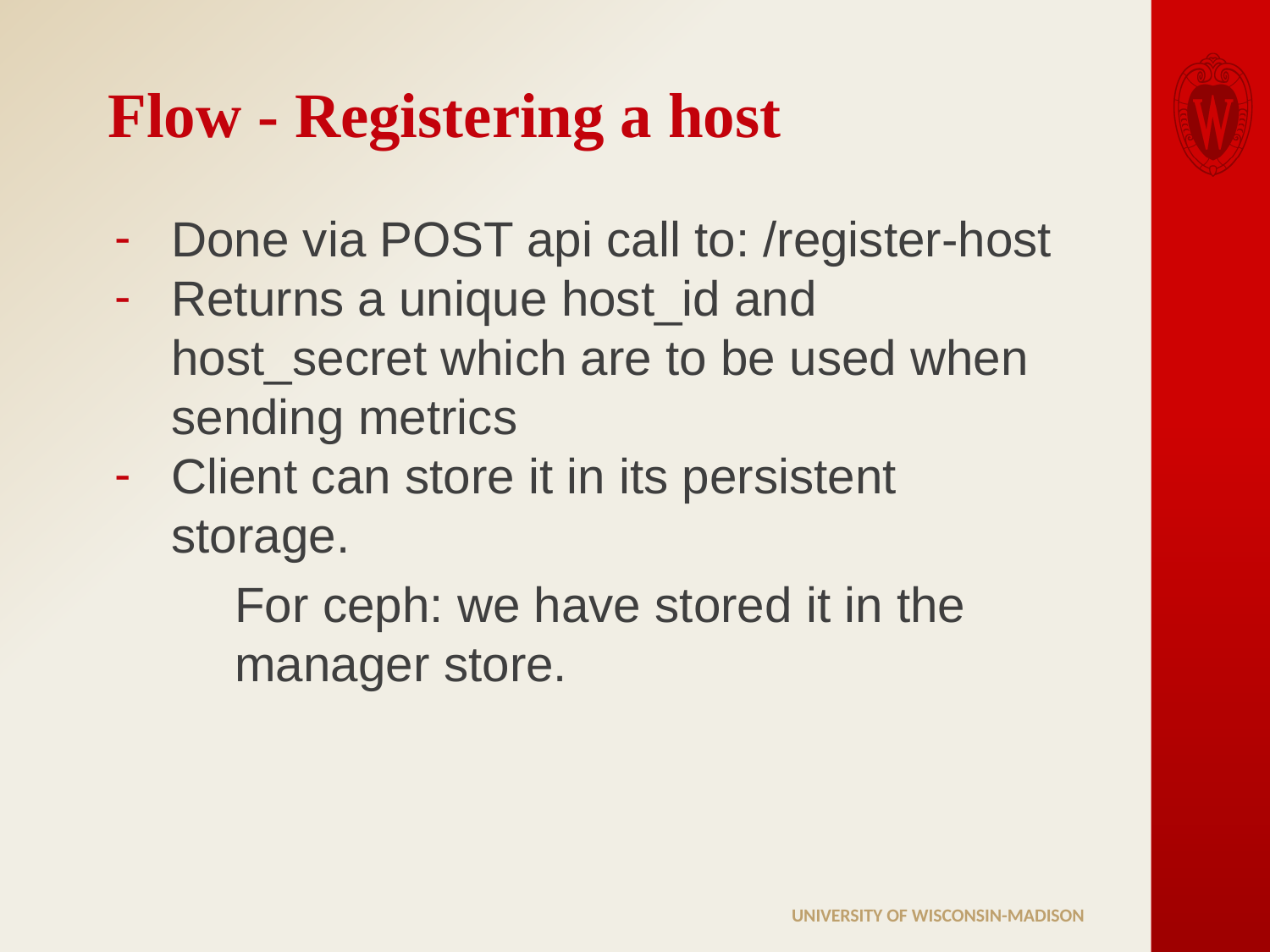

# Flow - Registering a host
Done via POST api call to: /register-host
Returns a unique host_id and host_secret which are to be used when sending metrics
Client can store it in its persistent storage.
For ceph: we have stored it in the manager store.